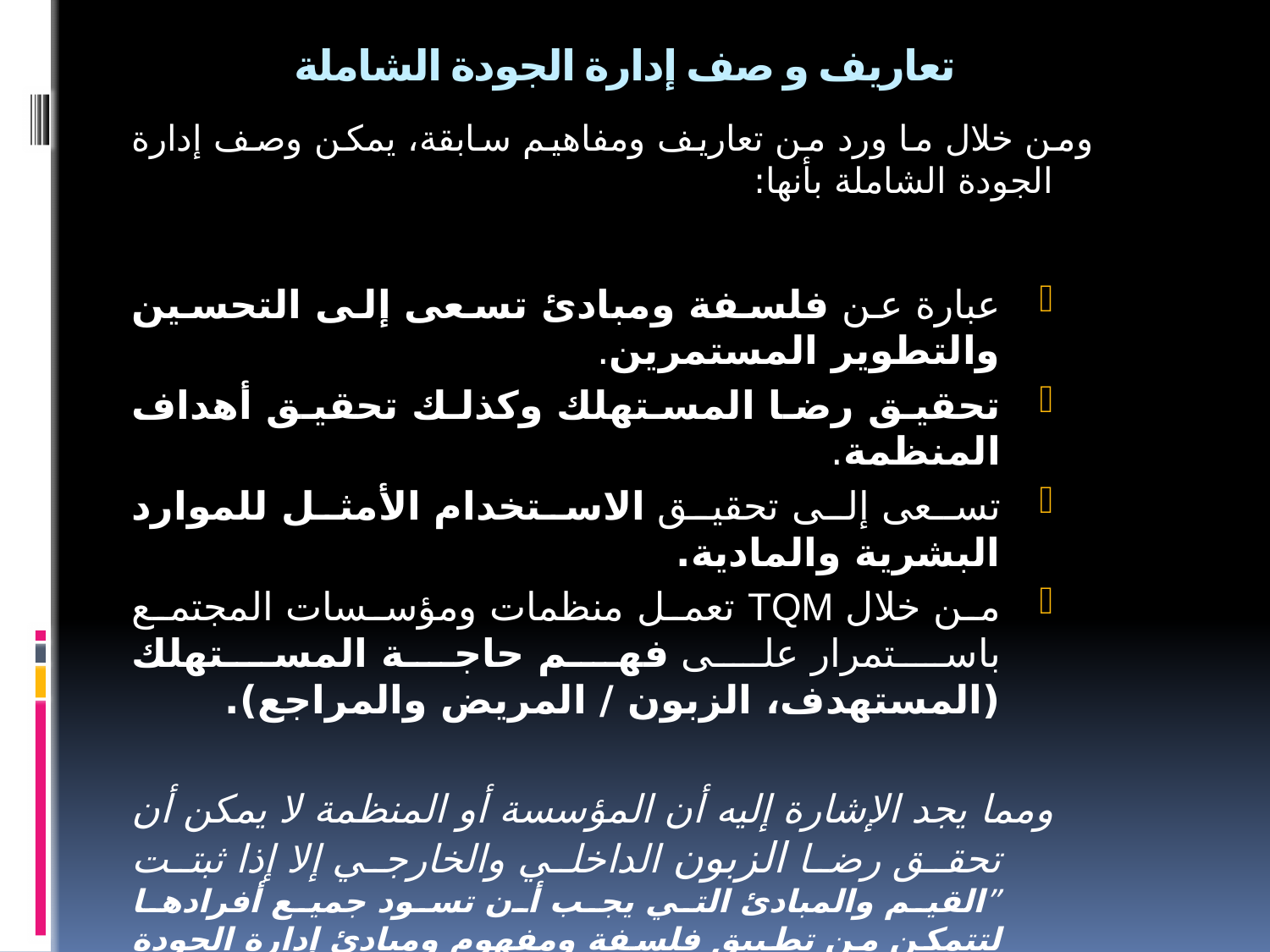

تعاريف و صف إدارة الجودة الشاملة
    ومن خلال ما ورد من تعاريف ومفاهيم سابقة، يمكن وصف إدارة الجودة الشاملة بأنها:

عبارة عن فلسفة ومبادئ تسعى إلى التحسين والتطوير المستمرين.
تحقيق رضا المستهلك وكذلك تحقيق أهداف المنظمة.
تسعى إلى تحقيق الاستخدام الأمثل للموارد البشرية والمادية.
من خلال TQM تعمل منظمات ومؤسسات المجتمع باستمرار على فهم حاجة المستهلك (المستهدف، الزبون / المريض والمراجع).

	ومما يجد الإشارة إليه أن المؤسسة أو المنظمة لا يمكن أن تحقق رضا الزبون الداخلي والخارجي إلا إذا ثبتت ”القيم والمبادئ التي يجب أن تسود جميع أفرادها لتتمكن من تطبيق فلسفة ومفهوم ومبادئ إدارة الجودة الشاملة“ وهذا ما يطلق عليه بالثقافة التنظيمية/ ثقافة الجودة Quality Culture.